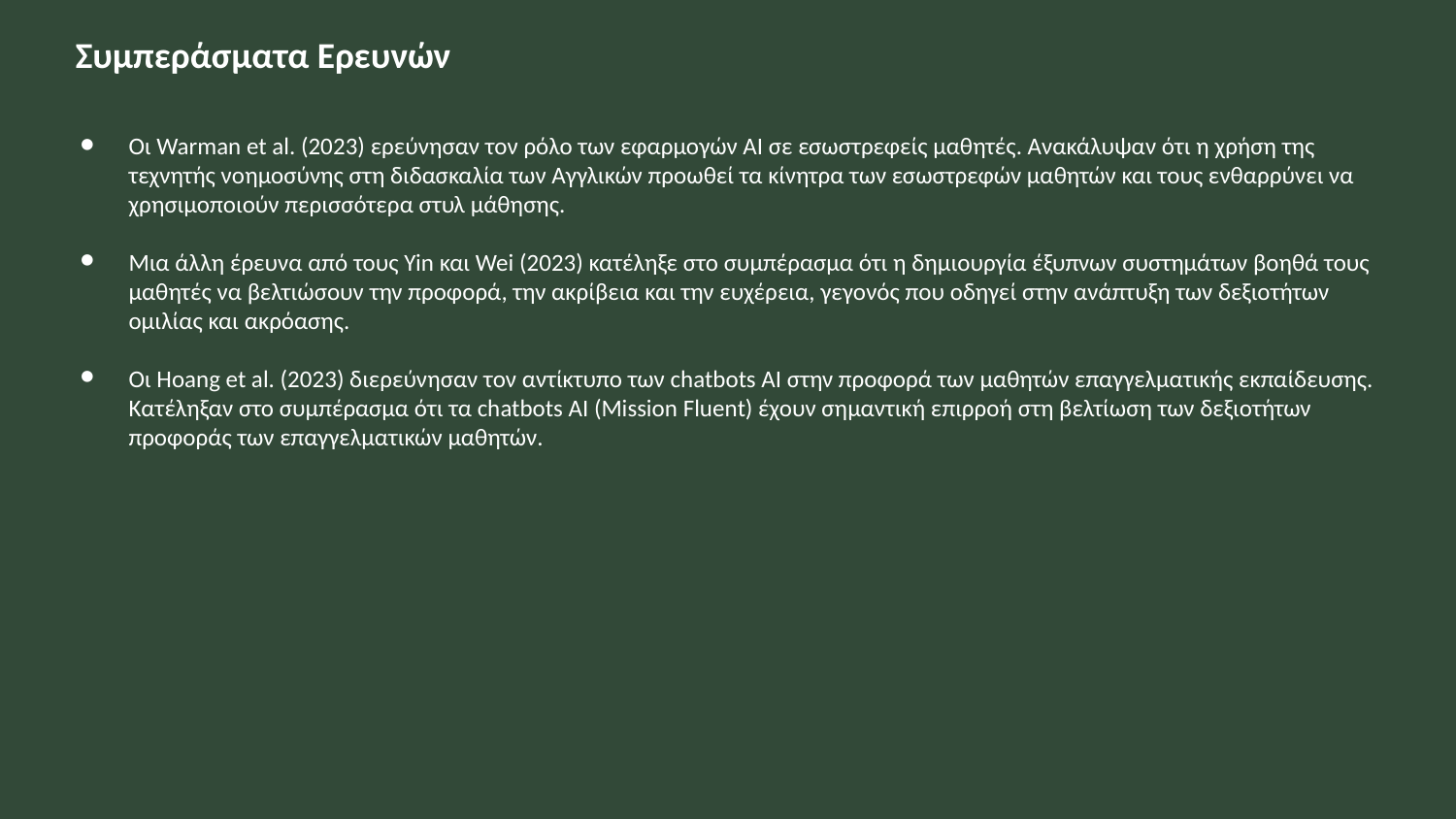

Συμπεράσματα Ερευνών

Οι Warman et al. (2023) ερεύνησαν τον ρόλο των εφαρμογών AI σε εσωστρεφείς μαθητές. Ανακάλυψαν ότι η χρήση της τεχνητής νοημοσύνης στη διδασκαλία των Αγγλικών προωθεί τα κίνητρα των εσωστρεφών μαθητών και τους ενθαρρύνει να χρησιμοποιούν περισσότερα στυλ μάθησης.

Μια άλλη έρευνα από τους Yin και Wei (2023) κατέληξε στο συμπέρασμα ότι η δημιουργία έξυπνων συστημάτων βοηθά τους μαθητές να βελτιώσουν την προφορά, την ακρίβεια και την ευχέρεια, γεγονός που οδηγεί στην ανάπτυξη των δεξιοτήτων ομιλίας και ακρόασης.

Οι Hoang et al. (2023) διερεύνησαν τον αντίκτυπο των chatbots AI στην προφορά των μαθητών επαγγελματικής εκπαίδευσης.  Κατέληξαν στο συμπέρασμα ότι τα chatbots AI (Mission Fluent) έχουν σημαντική επιρροή στη βελτίωση των δεξιοτήτων προφοράς των επαγγελματικών μαθητών.